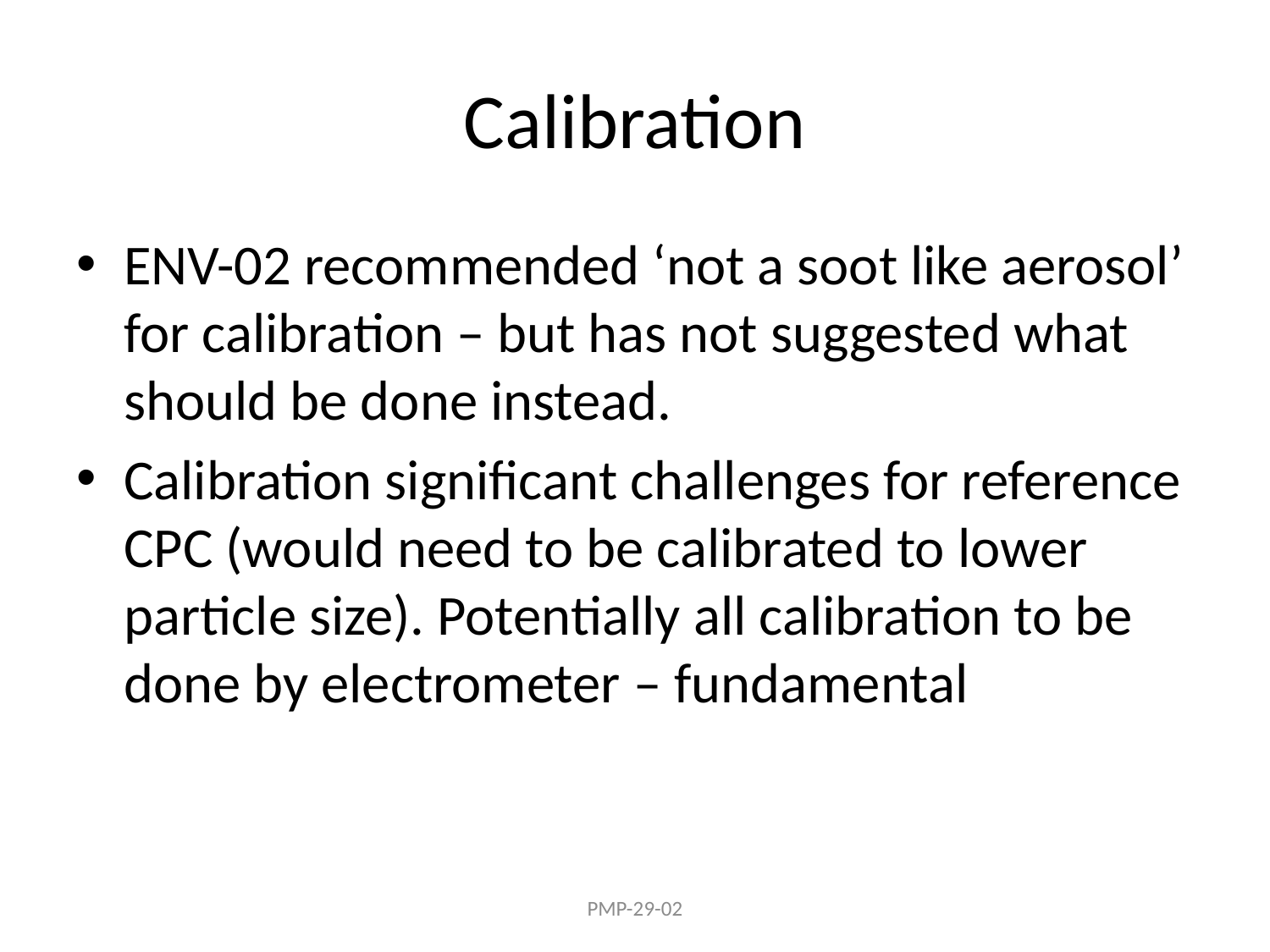

# Calibration
ENV-02 recommended ‘not a soot like aerosol’ for calibration – but has not suggested what should be done instead.
Calibration significant challenges for reference CPC (would need to be calibrated to lower particle size). Potentially all calibration to be done by electrometer – fundamental
PMP-29-02